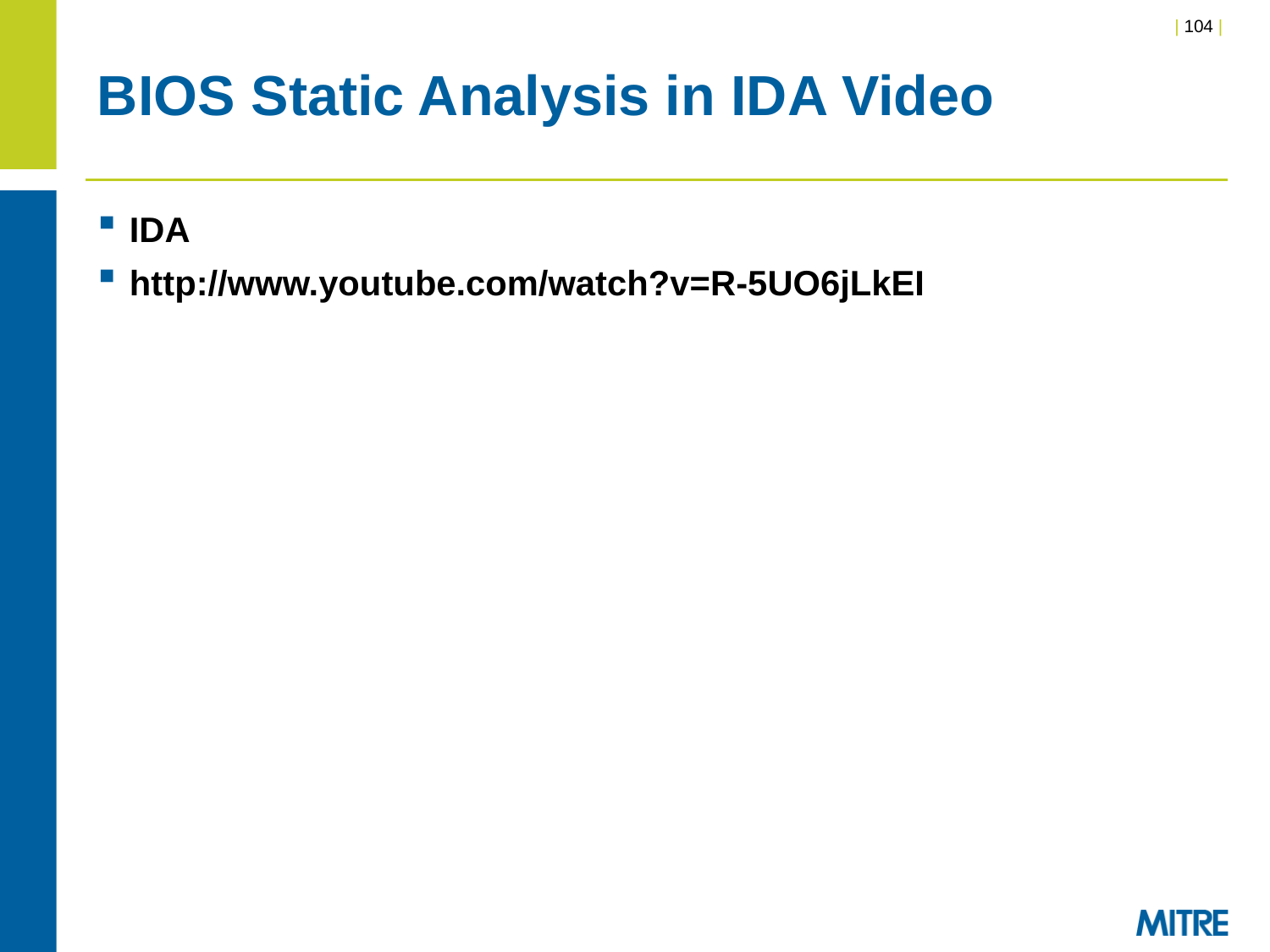

# BIOS Static Analysis in IDA Video
IDA
http://www.youtube.com/watch?v=R-5UO6jLkEI